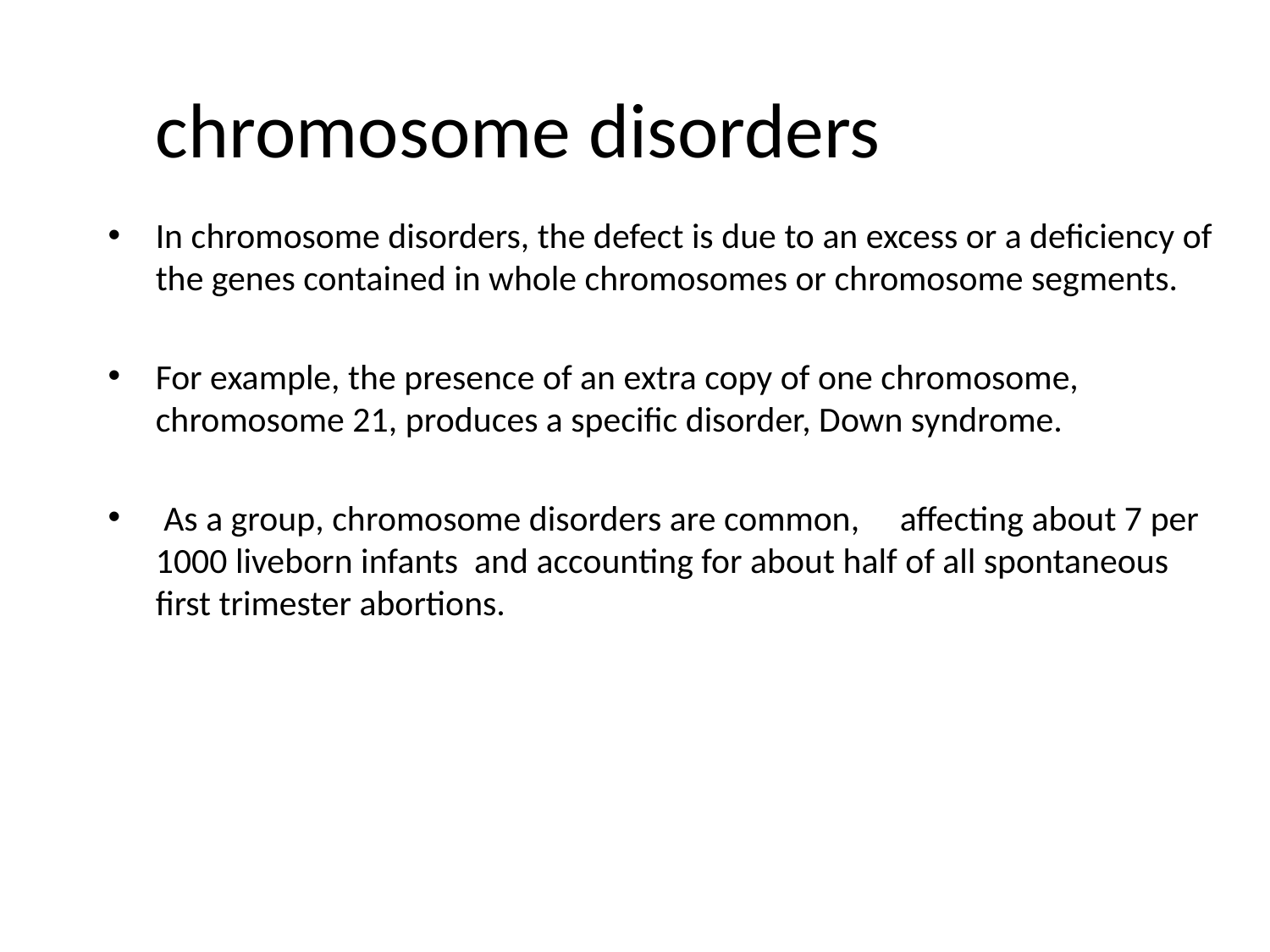

# chromosome disorders
In chromosome disorders, the defect is due to an excess or a deficiency of the genes contained in whole chromosomes or chromosome segments.

For example, the presence of an extra copy of one chromosome, chromosome 21, produces a specific disorder, Down syndrome.

 As a group, chromosome disorders are common,     affecting about 7 per 1000 liveborn infants  and accounting for about half of all spontaneous first trimester abortions.